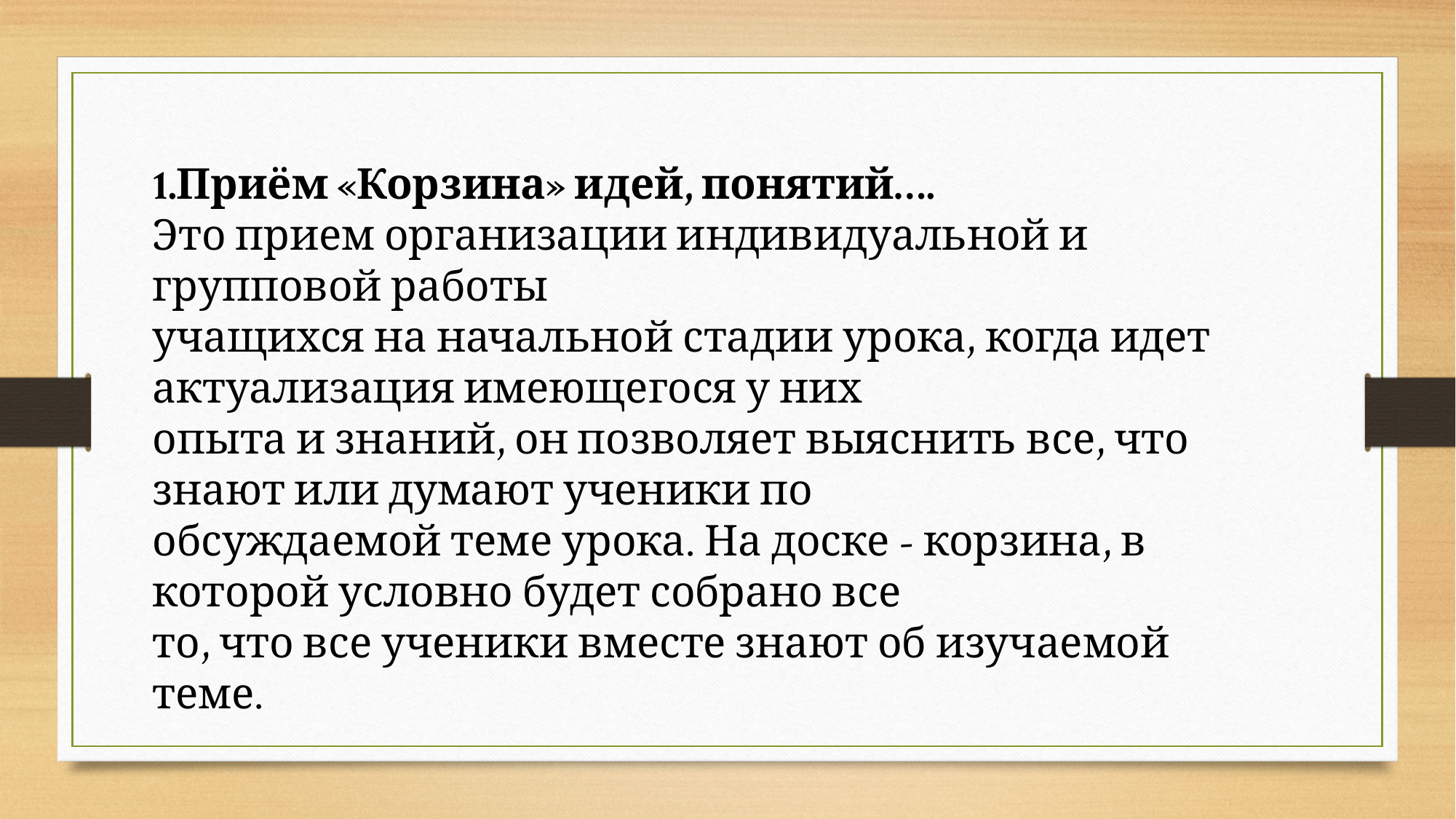

1.Приём «Корзина» идей, понятий….
Это прием организации индивидуальной и групповой работы
учащихся на начальной стадии урока, когда идет актуализация имеющегося у них
опыта и знаний, он позволяет выяснить все, что знают или думают ученики по
обсуждаемой теме урока. На доске - корзина, в которой условно будет собрано все
то, что все ученики вместе знают об изучаемой теме.